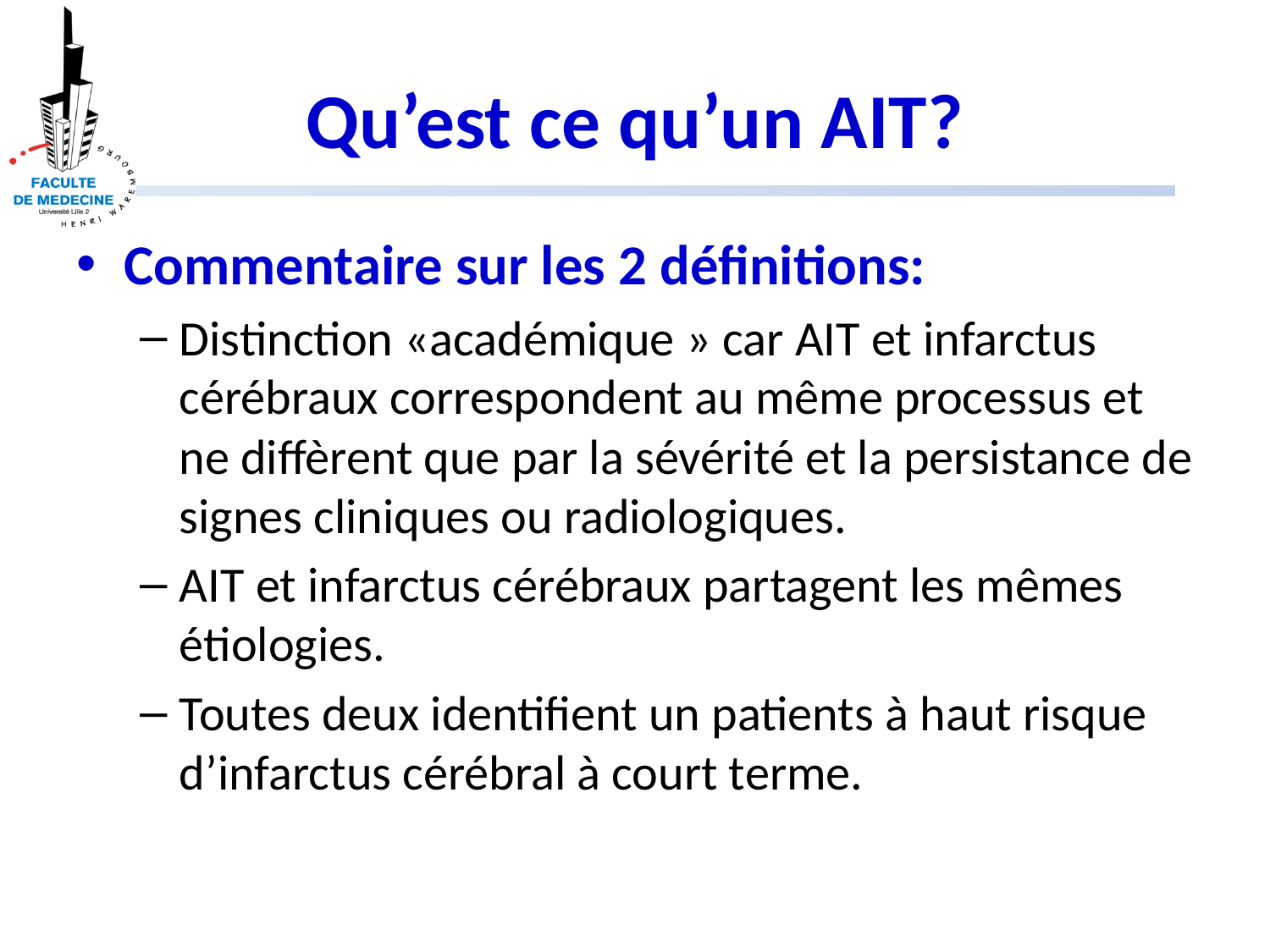

# Qu’est ce qu’un AIT?
Commentaire sur les 2 définitions:
Distinction «académique » car AIT et infarctus cérébraux correspondent au même processus et ne diffèrent que par la sévérité et la persistance de signes cliniques ou radiologiques.
AIT et infarctus cérébraux partagent les mêmes étiologies.
Toutes deux identifient un patients à haut risque d’infarctus cérébral à court terme.